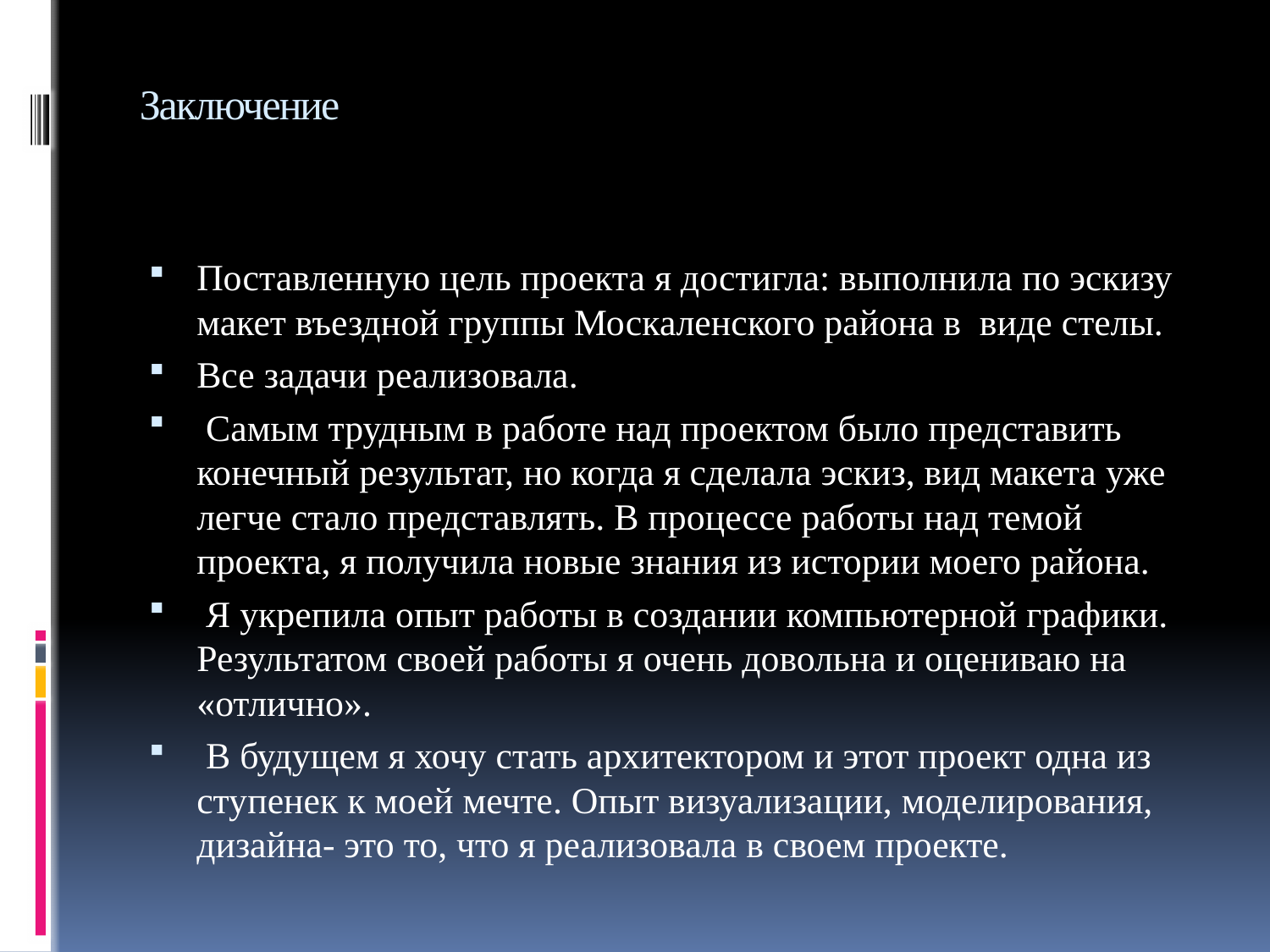

# Заключение
Поставленную цель проекта я достигла: выполнила по эскизу макет въездной группы Москаленского района в  виде стелы.
Все задачи реализовала.
 Самым трудным в работе над проектом было представить конечный результат, но когда я сделала эскиз, вид макета уже легче стало представлять. В процессе работы над темой проекта, я получила новые знания из истории моего района.
 Я укрепила опыт работы в создании компьютерной графики. Результатом своей работы я очень довольна и оцениваю на «отлично».
 В будущем я хочу стать архитектором и этот проект одна из ступенек к моей мечте. Опыт визуализации, моделирования, дизайна- это то, что я реализовала в своем проекте.